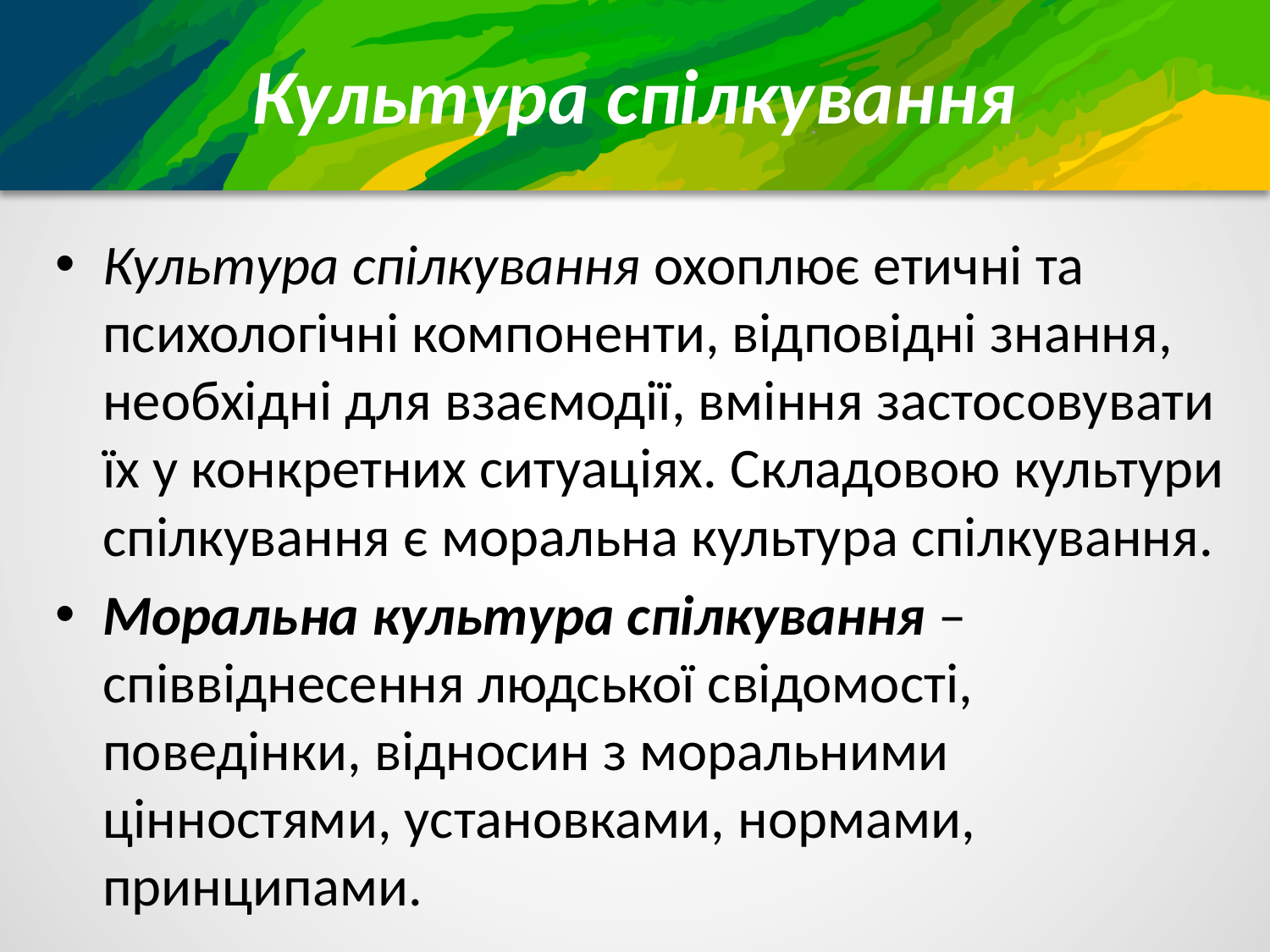

# Культура спілкування
Культура спілкування охоплює етичні та психологічні компоненти, відповідні знання, необхідні для взаємодії, вміння застосовувати їх у конкретних ситуаціях. Складовою культури спілкування є моральна культура спілкування.
Моральна культура спілкування – співвіднесення людської свідомості, поведінки, відносин з моральними цінностями, установками, нормами, принципами.